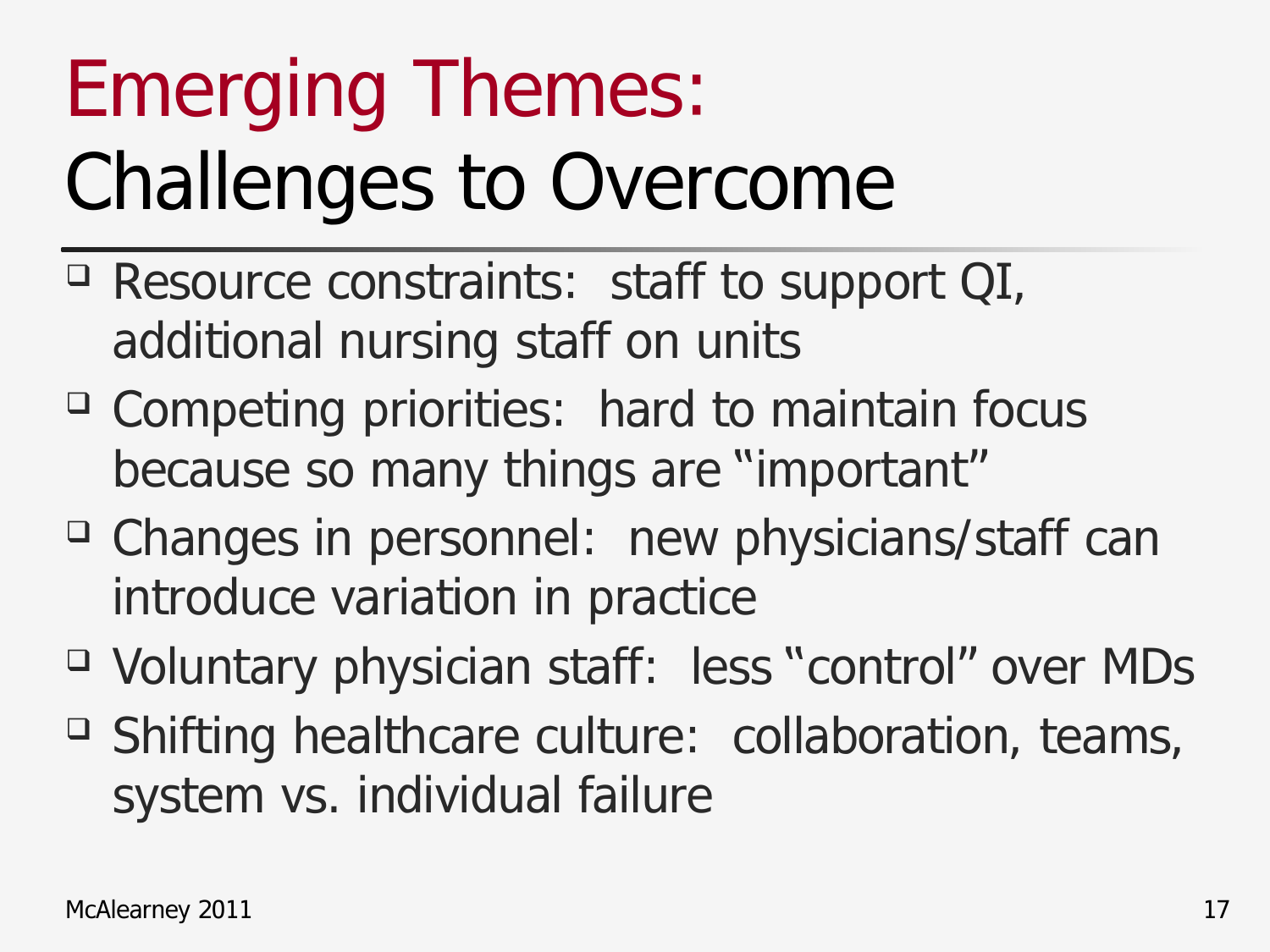

# Emerging Themes: Challenges to Overcome
Resource constraints:  staff to support QI, additional nursing staff on units
Competing priorities:  hard to maintain focus because so many things are “important”
Changes in personnel:  new physicians/staff can introduce variation in practice
Voluntary physician staff:  less “control” over MDs
Shifting healthcare culture:  collaboration, teams, system vs. individual failure

McAlearney 2011
17